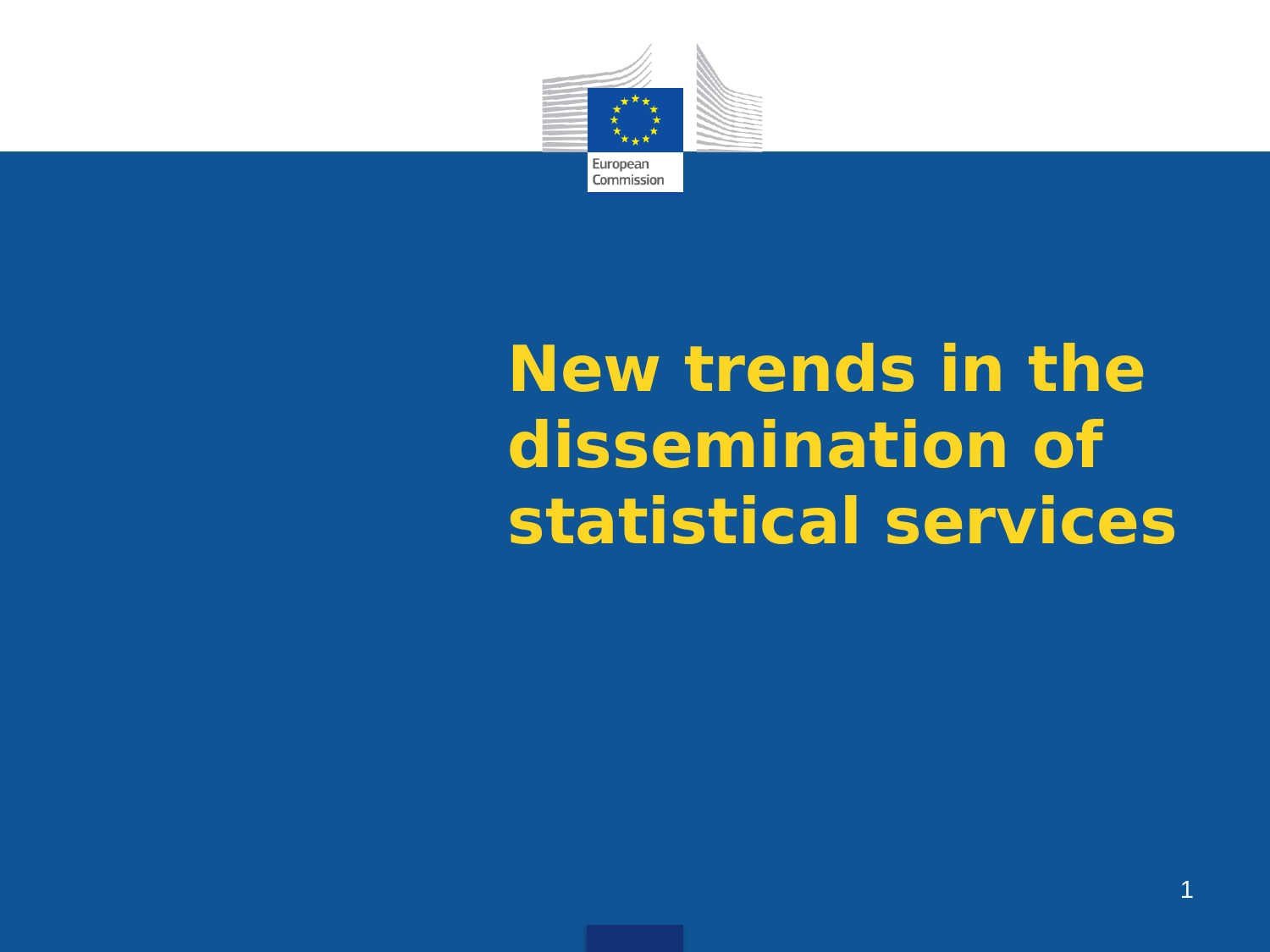

# New trends in the dissemination of statistical services
1